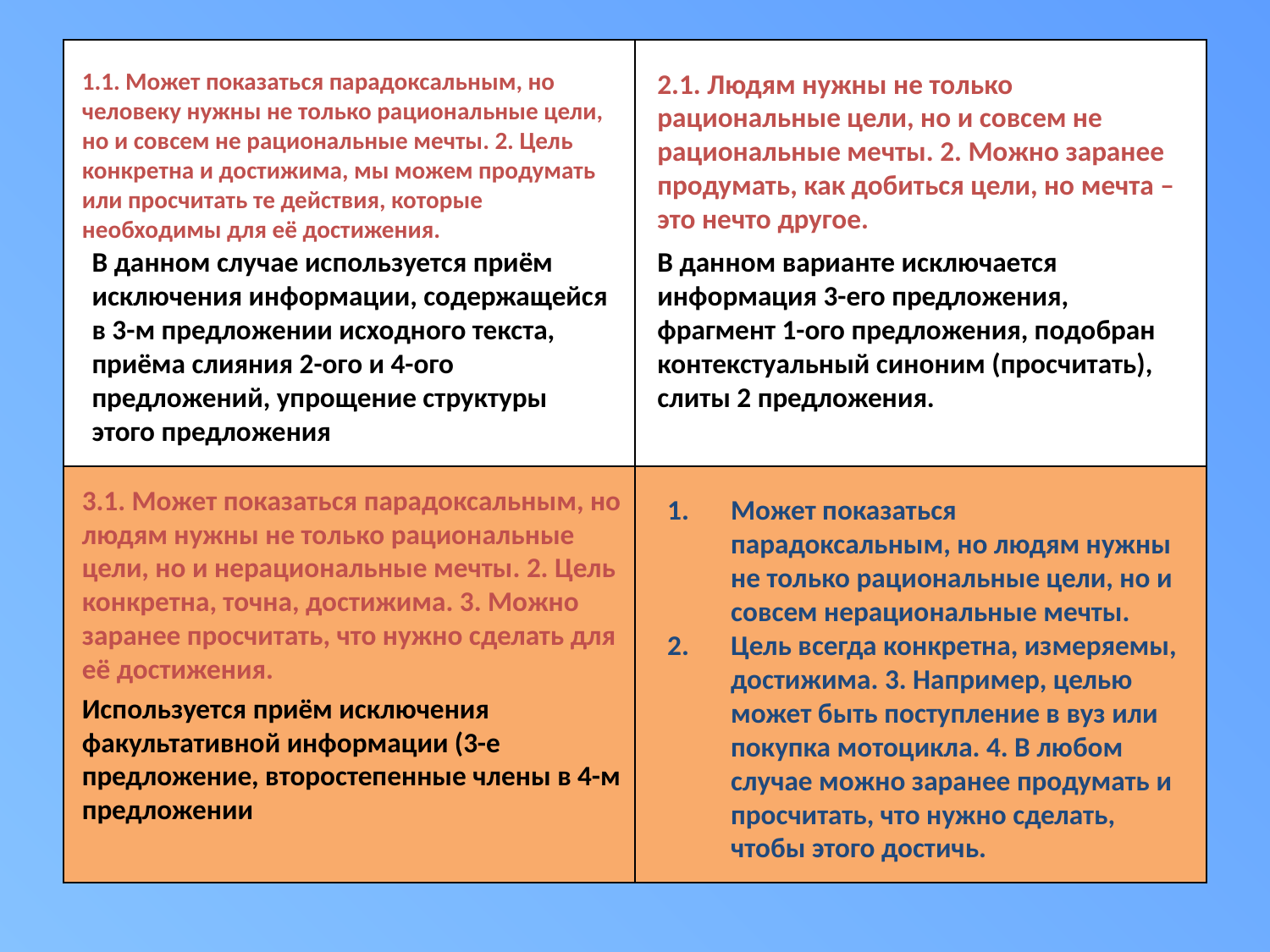

|  |  |
| --- | --- |
|  |  |
1.1. Может показаться парадоксальным, но человеку нужны не только рациональные цели, но и совсем не рациональные мечты. 2. Цель конкретна и достижима, мы можем продумать или просчитать те действия, которые необходимы для её достижения.
2.1. Людям нужны не только рациональные цели, но и совсем не рациональные мечты. 2. Можно заранее продумать, как добиться цели, но мечта – это нечто другое.
В данном случае используется приём исключения информации, содержащейся в 3-м предложении исходного текста, приёма слияния 2-ого и 4-ого предложений, упрощение структуры этого предложения

В данном варианте исключается информация 3-его предложения, фрагмент 1-ого предложения, подобран контекстуальный синоним (просчитать), слиты 2 предложения.
3.1. Может показаться парадоксальным, но людям нужны не только рациональные цели, но и нерациональные мечты. 2. Цель конкретна, точна, достижима. 3. Можно заранее просчитать, что нужно сделать для её достижения.
Может показаться парадоксальным, но людям нужны не только рациональные цели, но и совсем нерациональные мечты.
Цель всегда конкретна, измеряемы, достижима. 3. Например, целью может быть поступление в вуз или покупка мотоцикла. 4. В любом случае можно заранее продумать и просчитать, что нужно сделать, чтобы этого достичь.

Используется приём исключения факультативной информации (3-е предложение, второстепенные члены в 4-м предложении